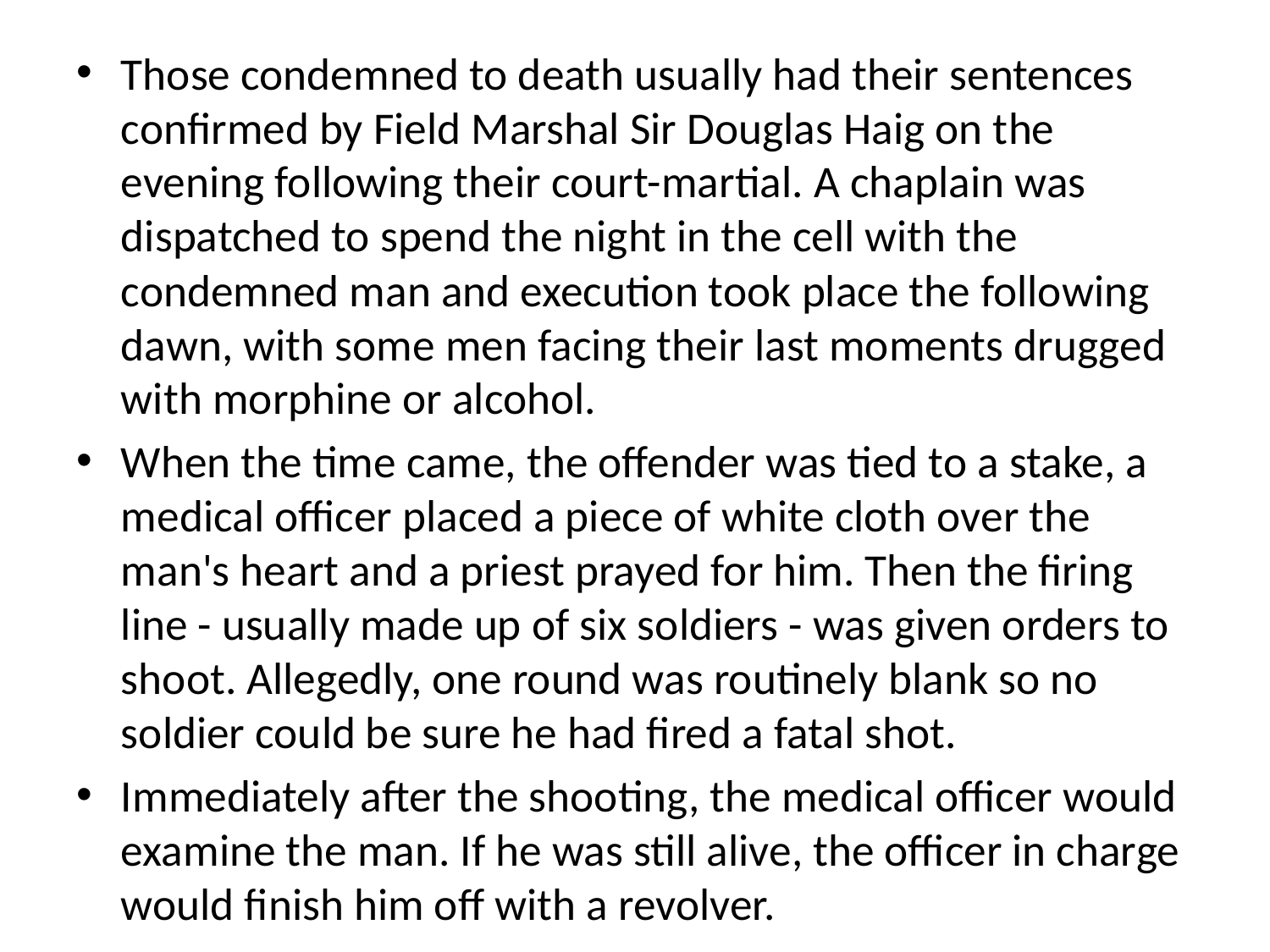

Those condemned to death usually had their sentences confirmed by Field Marshal Sir Douglas Haig on the evening following their court-martial. A chaplain was dispatched to spend the night in the cell with the condemned man and execution took place the following dawn, with some men facing their last moments drugged with morphine or alcohol.
When the time came, the offender was tied to a stake, a medical officer placed a piece of white cloth over the man's heart and a priest prayed for him. Then the firing line - usually made up of six soldiers - was given orders to shoot. Allegedly, one round was routinely blank so no soldier could be sure he had fired a fatal shot.
Immediately after the shooting, the medical officer would examine the man. If he was still alive, the officer in charge would finish him off with a revolver.